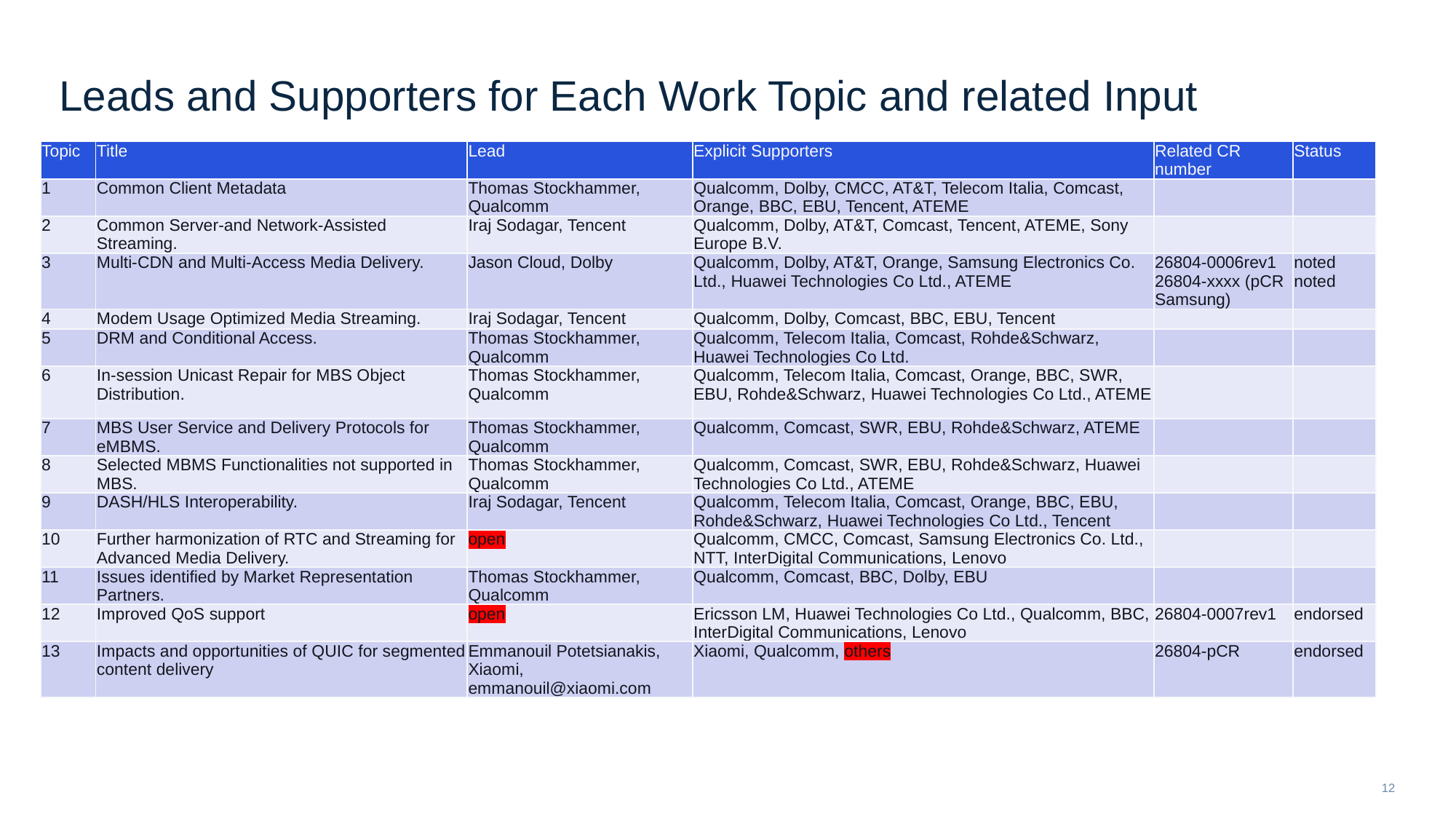

# Leads and Supporters for Each Work Topic and related Input
| Topic | Title | Lead | Explicit Supporters | Related CR number | Status |
| --- | --- | --- | --- | --- | --- |
| 1 | Common Client Metadata | Thomas Stockhammer, Qualcomm | Qualcomm, Dolby, CMCC, AT&T, Telecom Italia, Comcast, Orange, BBC, EBU, Tencent, ATEME |  |  |
| 2 | Common Server-and Network-Assisted Streaming. | Iraj Sodagar, Tencent | Qualcomm, Dolby, AT&T, Comcast, Tencent, ATEME, Sony Europe B.V. |  |  |
| 3 | Multi-CDN and Multi-Access Media Delivery. | Jason Cloud, Dolby | Qualcomm, Dolby, AT&T, Orange, Samsung Electronics Co. Ltd., Huawei Technologies Co Ltd., ATEME | 26804-0006rev1 26804-xxxx (pCR Samsung) | noted noted |
| 4 | Modem Usage Optimized Media Streaming. | Iraj Sodagar, Tencent | Qualcomm, Dolby, Comcast, BBC, EBU, Tencent |  |  |
| 5 | DRM and Conditional Access. | Thomas Stockhammer, Qualcomm | Qualcomm, Telecom Italia, Comcast, Rohde&Schwarz, Huawei Technologies Co Ltd. |  |  |
| 6 | In-session Unicast Repair for MBS Object Distribution. | Thomas Stockhammer, Qualcomm | Qualcomm, Telecom Italia, Comcast, Orange, BBC, SWR, EBU, Rohde&Schwarz, Huawei Technologies Co Ltd., ATEME |  |  |
| 7 | MBS User Service and Delivery Protocols for eMBMS. | Thomas Stockhammer, Qualcomm | Qualcomm, Comcast, SWR, EBU, Rohde&Schwarz, ATEME |  |  |
| 8 | Selected MBMS Functionalities not supported in MBS. | Thomas Stockhammer, Qualcomm | Qualcomm, Comcast, SWR, EBU, Rohde&Schwarz, Huawei Technologies Co Ltd., ATEME |  |  |
| 9 | DASH/HLS Interoperability. | Iraj Sodagar, Tencent | Qualcomm, Telecom Italia, Comcast, Orange, BBC, EBU, Rohde&Schwarz, Huawei Technologies Co Ltd., Tencent |  |  |
| 10 | Further harmonization of RTC and Streaming for Advanced Media Delivery. | open | Qualcomm, CMCC, Comcast, Samsung Electronics Co. Ltd., NTT, InterDigital Communications, Lenovo |  |  |
| 11 | Issues identified by Market Representation Partners. | Thomas Stockhammer, Qualcomm | Qualcomm, Comcast, BBC, Dolby, EBU |  |  |
| 12 | Improved QoS support | open | Ericsson LM, Huawei Technologies Co Ltd., Qualcomm, BBC, InterDigital Communications, Lenovo | 26804-0007rev1 | endorsed |
| 13 | Impacts and opportunities of QUIC for segmented content delivery | Emmanouil Potetsianakis, Xiaomi, emmanouil@xiaomi.com | Xiaomi, Qualcomm, others | 26804-pCR | endorsed |